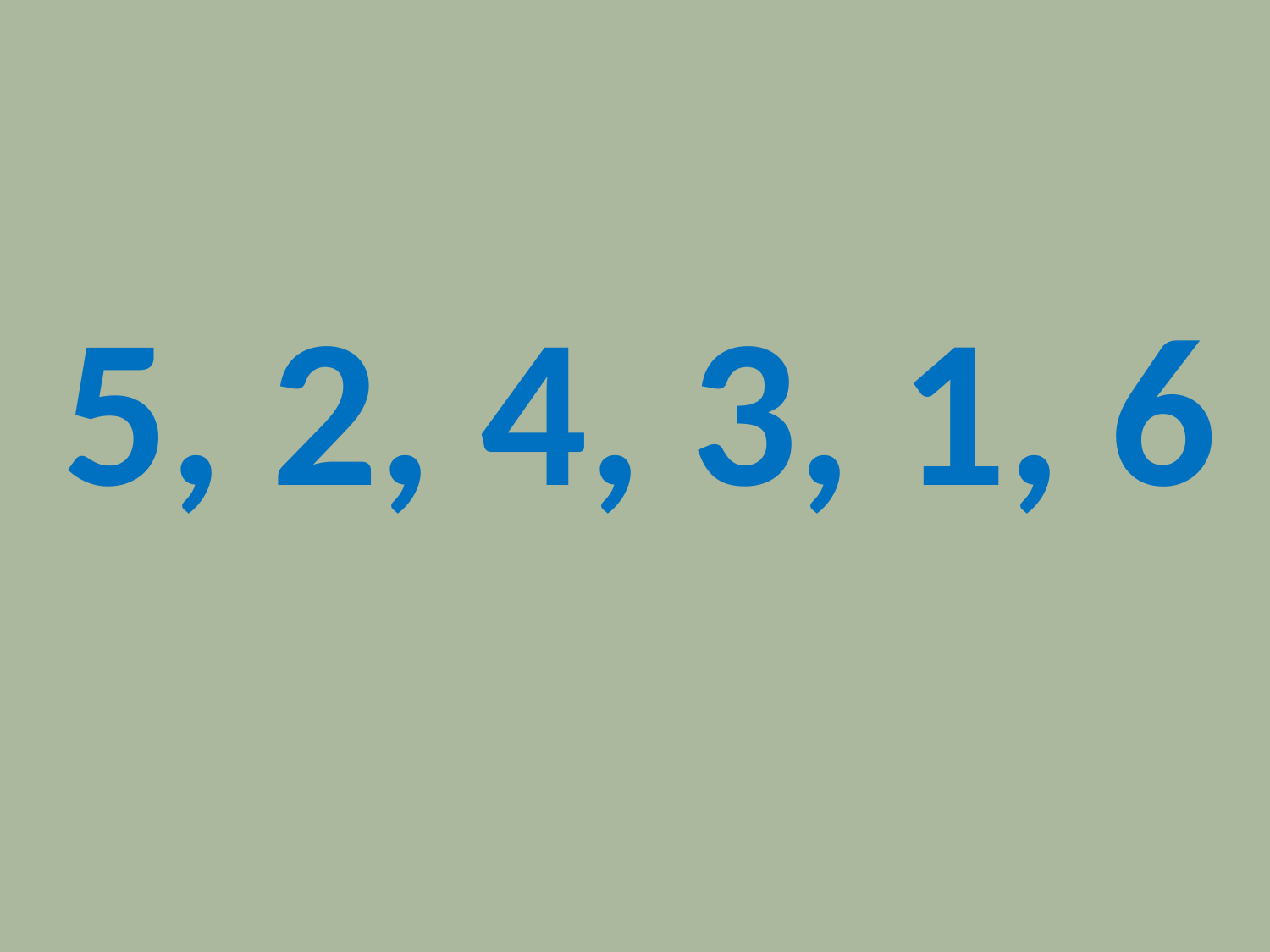

# 5, 2, 4, 3, 1, 6